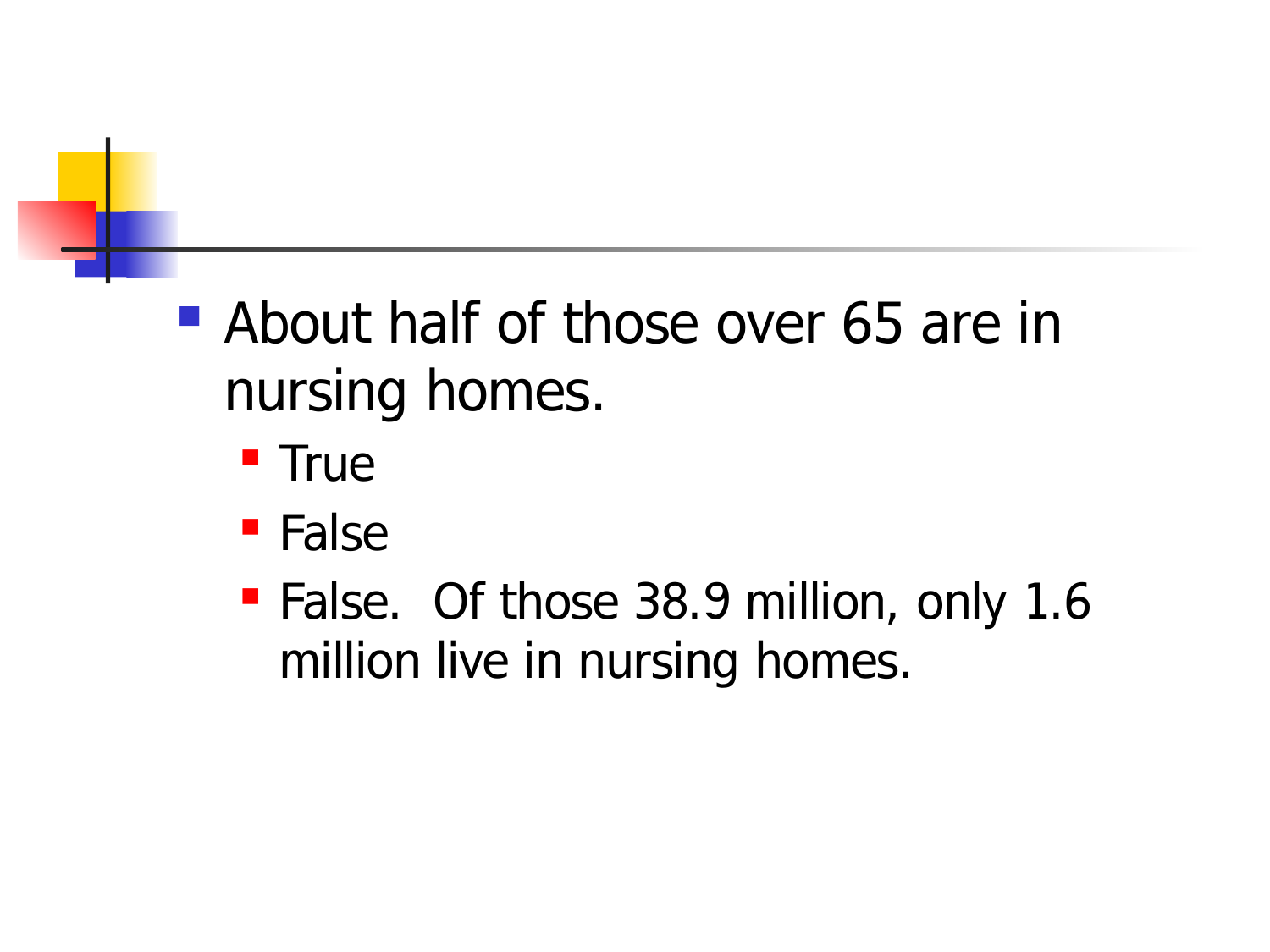

#
About half of those over 65 are in nursing homes.
True
False
False.  Of those 38.9 million, only 1.6 million live in nursing homes.